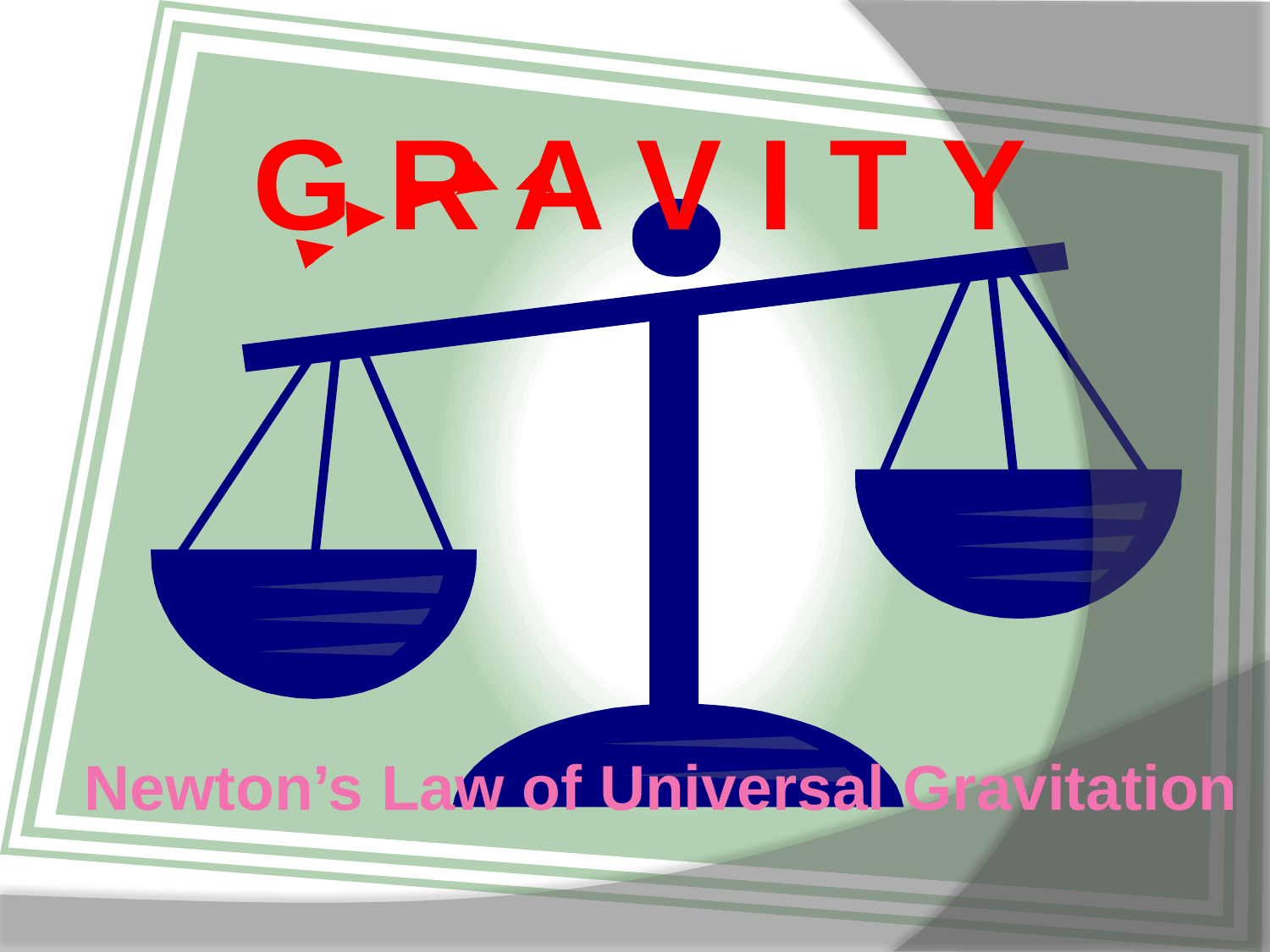

# G R A V I T Y
Newton’s Law of Universal Gravitation